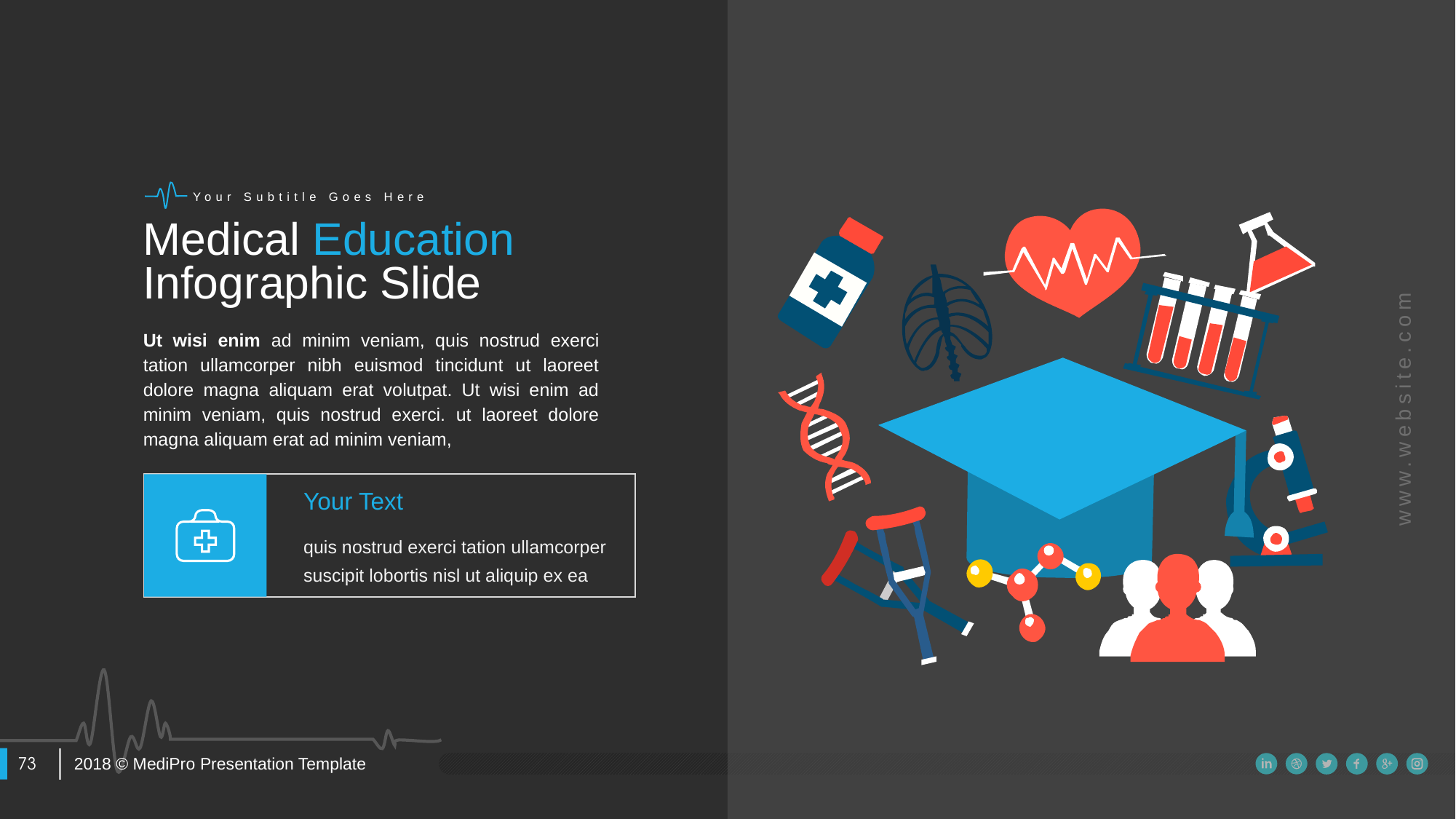

Your Subtitle Goes Here

Medical Education
Infographic Slide

Ut wisi enim ad minim veniam, quis nostrud exerci tation ullamcorper nibh euismod tincidunt ut laoreet dolore magna aliquam erat volutpat. Ut wisi enim ad minim veniam, quis nostrud exerci. ut laoreet dolore magna aliquam erat ad minim veniam,

Your Text
quis nostrud exerci tation ullamcorper suscipit lobortis nisl ut aliquip ex ea